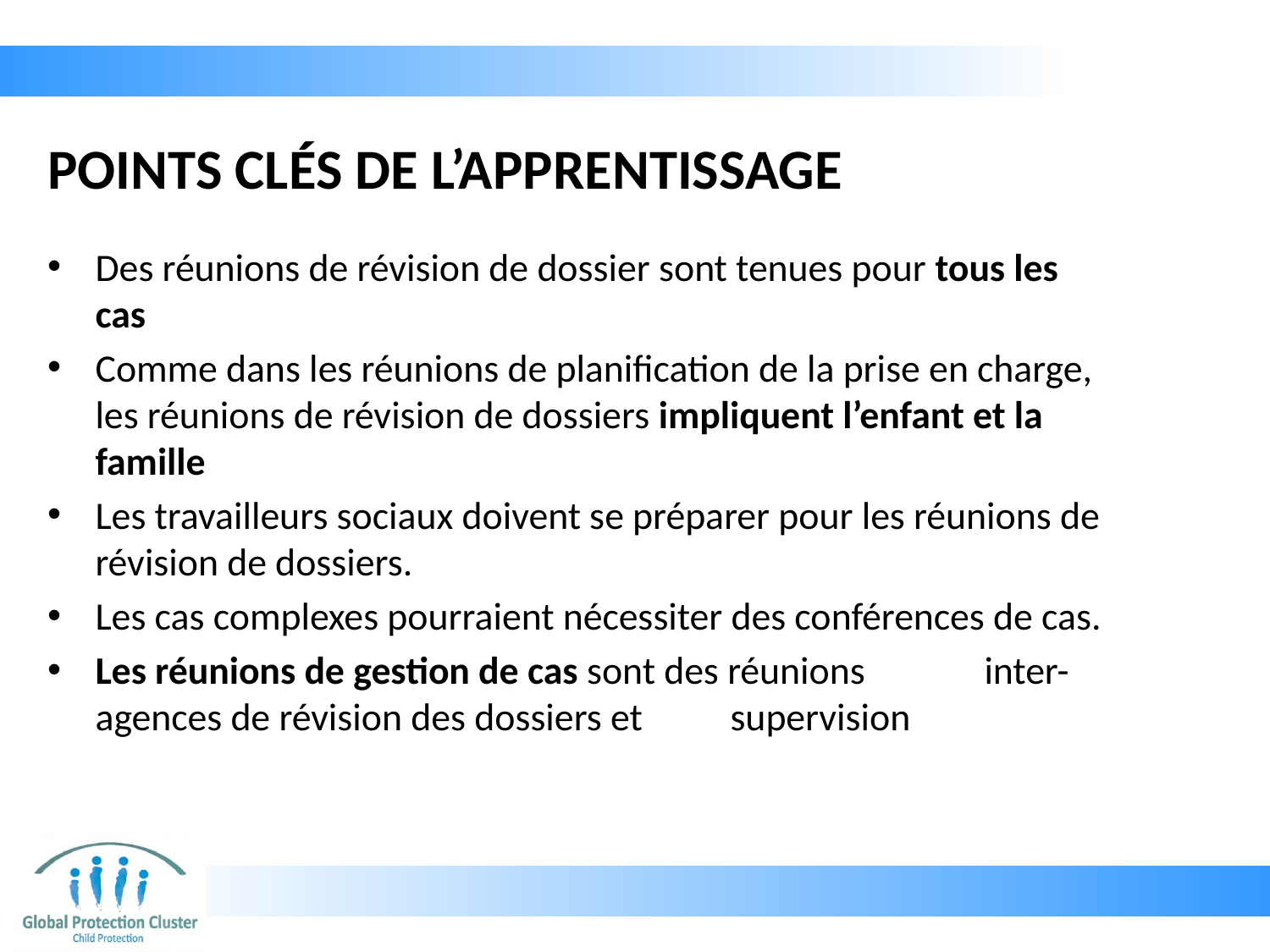

# POINTS CLÉS DE L’APPRENTISSAGE
Des réunions de révision de dossier sont tenues pour tous les cas
Comme dans les réunions de planification de la prise en charge, les réunions de révision de dossiers impliquent l’enfant et la famille
Les travailleurs sociaux doivent se préparer pour les réunions de révision de dossiers.
Les cas complexes pourraient nécessiter des conférences de cas.
Les réunions de gestion de cas sont des réunions 	inter-agences de révision des dossiers et 	supervision